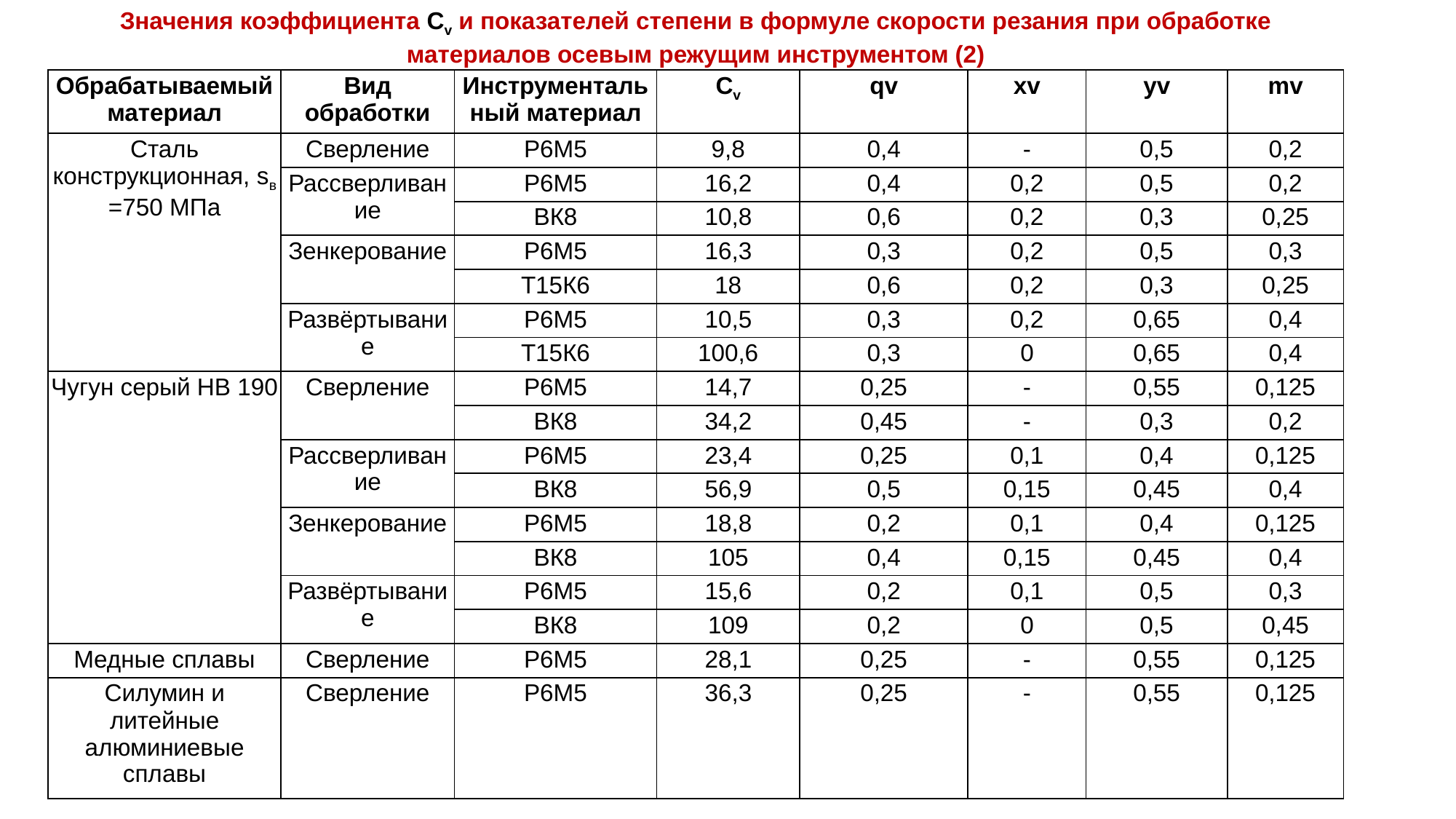

Значения коэффициента Cv и показателей степени в формуле скорости резания при обработке материалов осевым режущим инструментом (2)
| Обрабатываемый материал | Вид обработки | Инструментальный материал | Cv | qv | xv | yv | mv |
| --- | --- | --- | --- | --- | --- | --- | --- |
| Сталь конструкционная, sв=750 МПа | Сверление | Р6М5 | 9,8 | 0,4 | - | 0,5 | 0,2 |
|  | Рассверливание | Р6М5 | 16,2 | 0,4 | 0,2 | 0,5 | 0,2 |
|  |  | ВК8 | 10,8 | 0,6 | 0,2 | 0,3 | 0,25 |
|  | Зенкерование | Р6М5 | 16,3 | 0,3 | 0,2 | 0,5 | 0,3 |
|  |  | Т15К6 | 18 | 0,6 | 0,2 | 0,3 | 0,25 |
|  | Развёртывание | Р6М5 | 10,5 | 0,3 | 0,2 | 0,65 | 0,4 |
|  |  | Т15К6 | 100,6 | 0,3 | 0 | 0,65 | 0,4 |
| Чугун серый НВ 190 | Сверление | Р6М5 | 14,7 | 0,25 | - | 0,55 | 0,125 |
|  |  | ВК8 | 34,2 | 0,45 | - | 0,3 | 0,2 |
|  | Рассверливание | Р6М5 | 23,4 | 0,25 | 0,1 | 0,4 | 0,125 |
|  |  | ВК8 | 56,9 | 0,5 | 0,15 | 0,45 | 0,4 |
|  | Зенкерование | Р6М5 | 18,8 | 0,2 | 0,1 | 0,4 | 0,125 |
|  |  | ВК8 | 105 | 0,4 | 0,15 | 0,45 | 0,4 |
|  | Развёртывание | Р6М5 | 15,6 | 0,2 | 0,1 | 0,5 | 0,3 |
|  |  | ВК8 | 109 | 0,2 | 0 | 0,5 | 0,45 |
| Медные сплавы | Сверление | Р6М5 | 28,1 | 0,25 | - | 0,55 | 0,125 |
| Силумин и литейные алюминиевые сплавы | Сверление | Р6М5 | 36,3 | 0,25 | - | 0,55 | 0,125 |